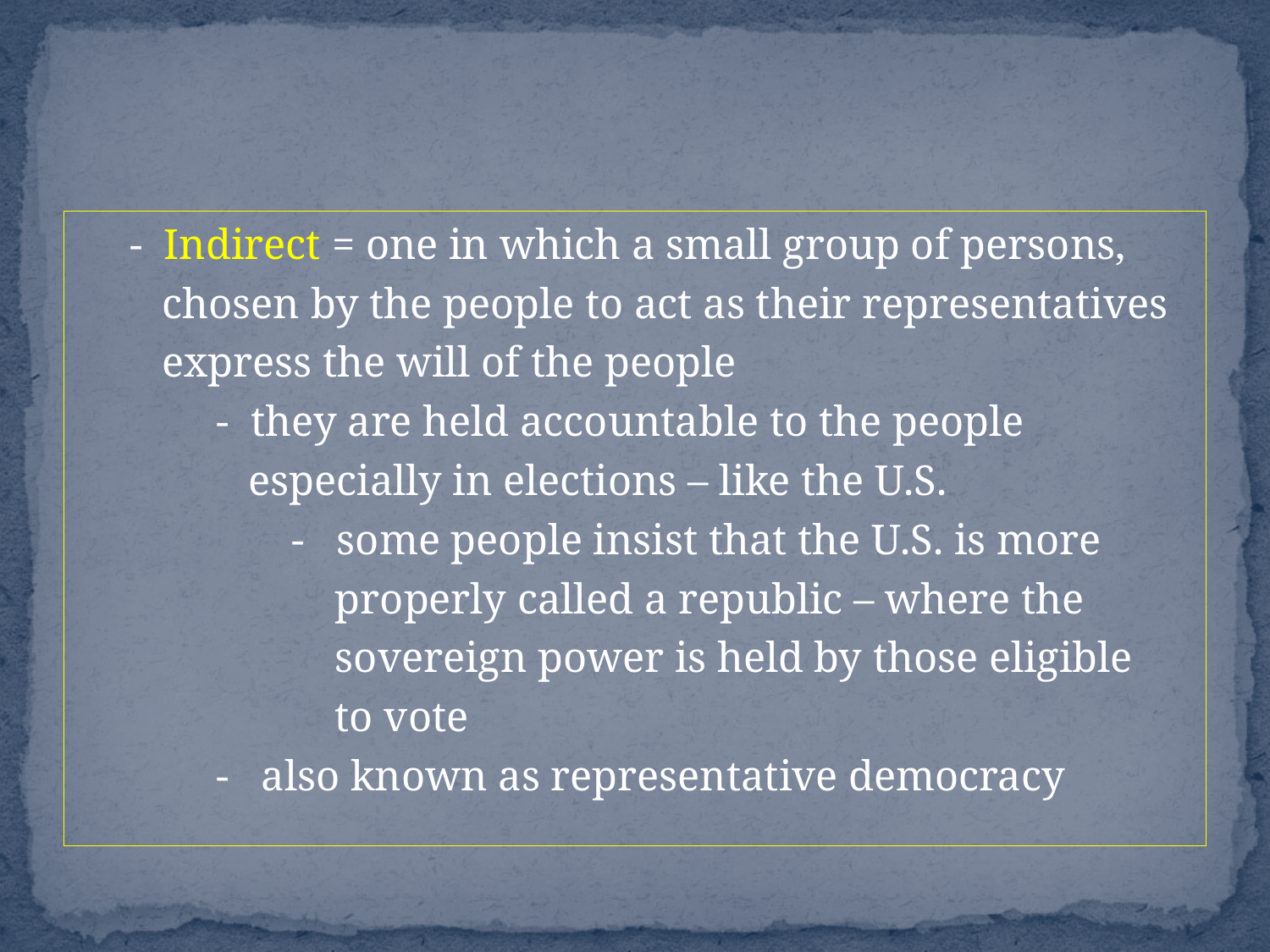

#
     -  Indirect = one in which a small group of persons,
        chosen by the people to act as their representatives
        express the will of the people
             -  they are held accountable to the people
                especially in elections – like the U.S.
                    -   some people insist that the U.S. is more
                        properly called a republic – where the
                        sovereign power is held by those eligible
                        to vote
             -   also known as representative democracy